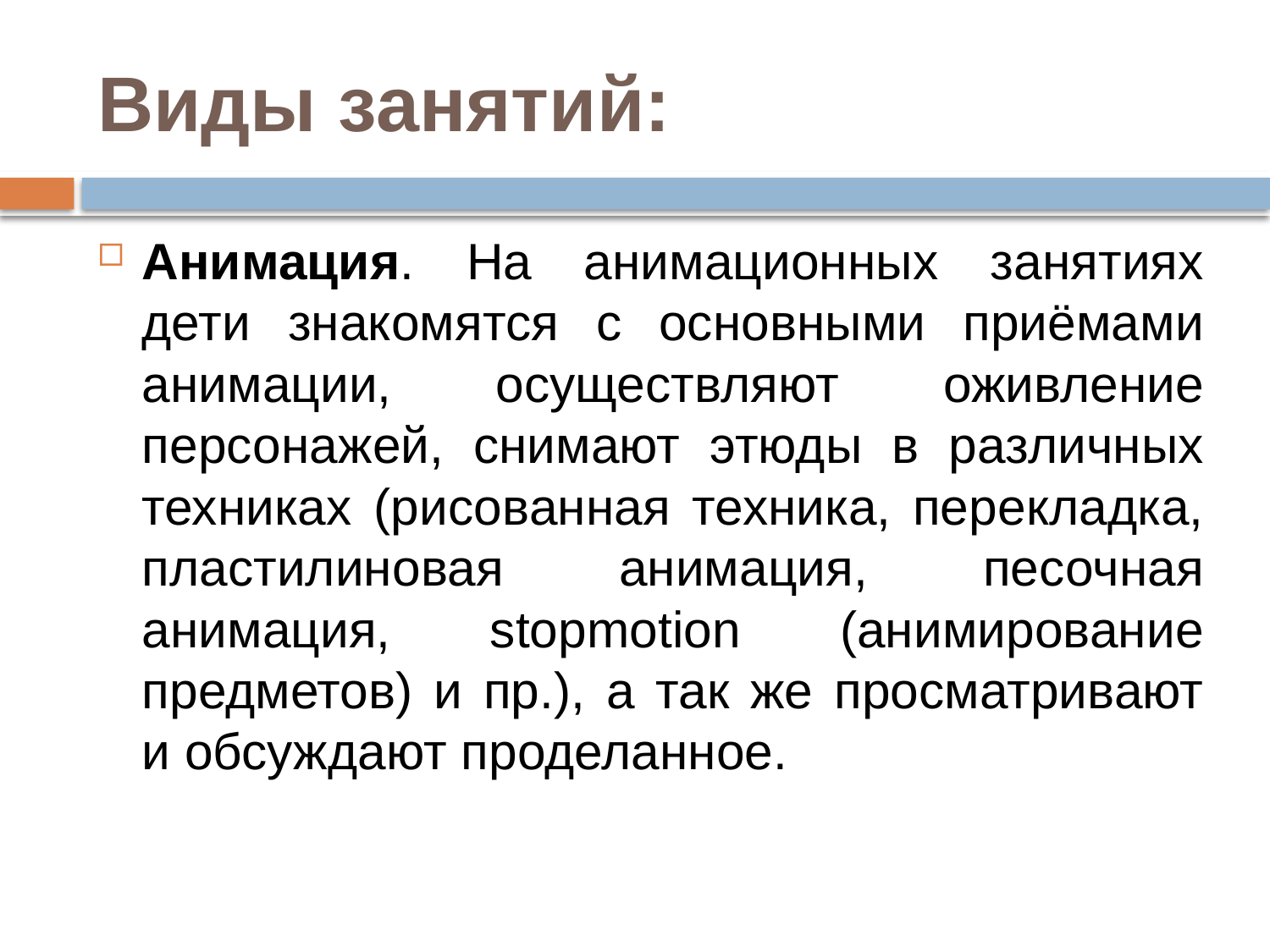

# Виды занятий:
Анимация. На анимационных занятиях дети знакомятся с основными приёмами анимации, осуществляют оживление персонажей, снимают этюды в различных техниках (рисованная техника, перекладка, пластилиновая анимация, песочная анимация, stopmotion (анимирование предметов) и пр.), а так же просматривают и обсуждают проделанное.